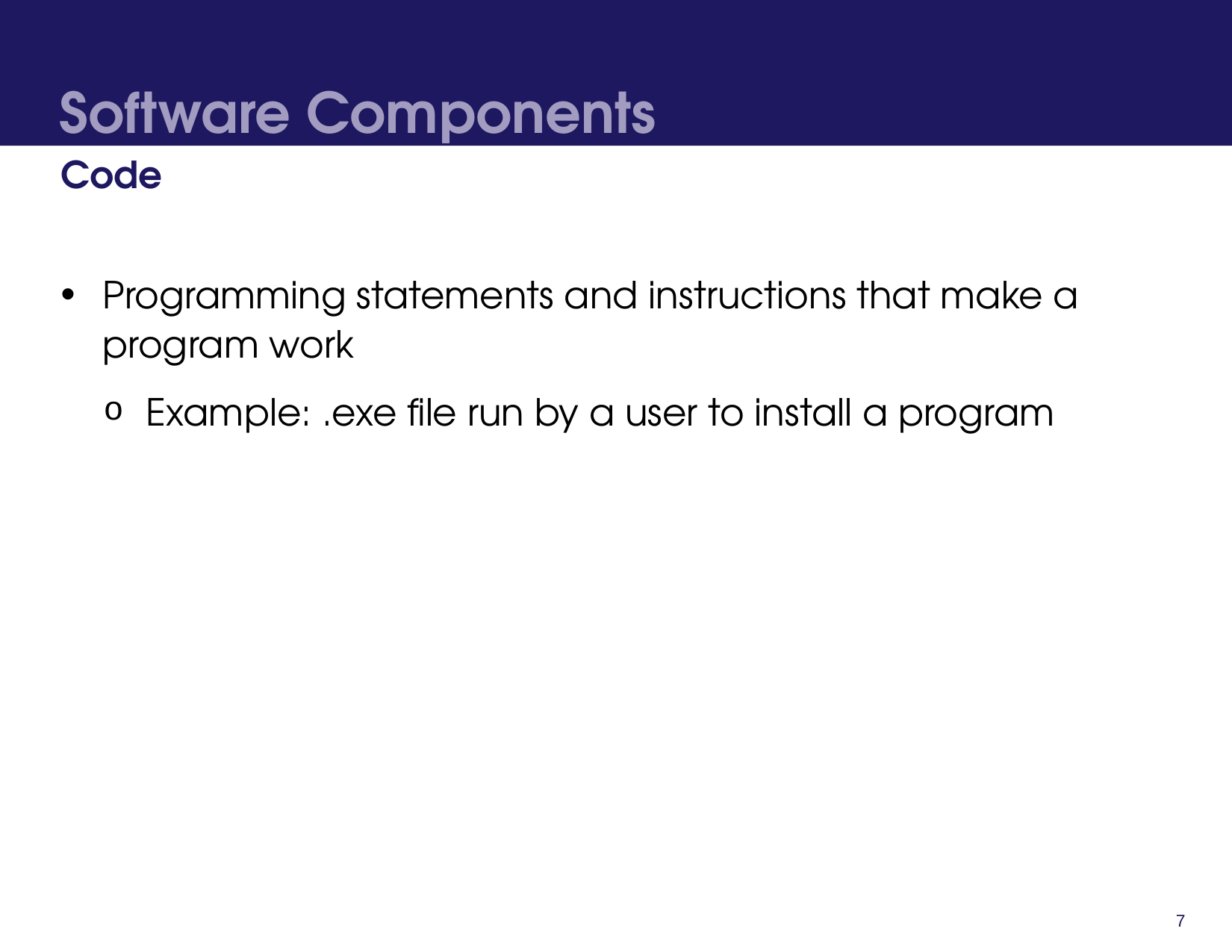

# Software Components
Code
Programming statements and instructions that make a program work
Example: .exe file run by a user to install a program
7